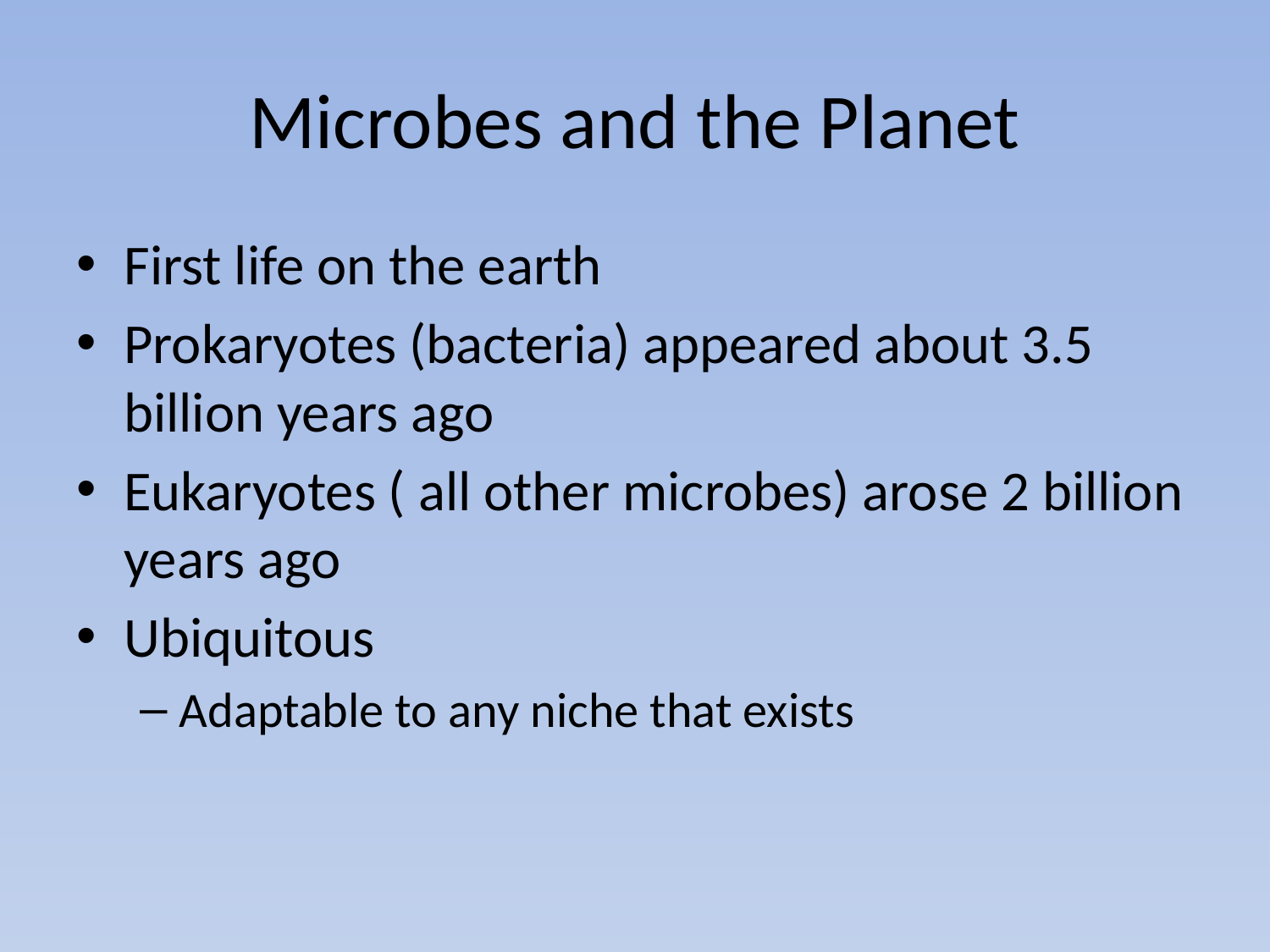

# Microbes and the Planet
First life on the earth
Prokaryotes (bacteria) appeared about 3.5 billion years ago
Eukaryotes ( all other microbes) arose 2 billion years ago
Ubiquitous
Adaptable to any niche that exists